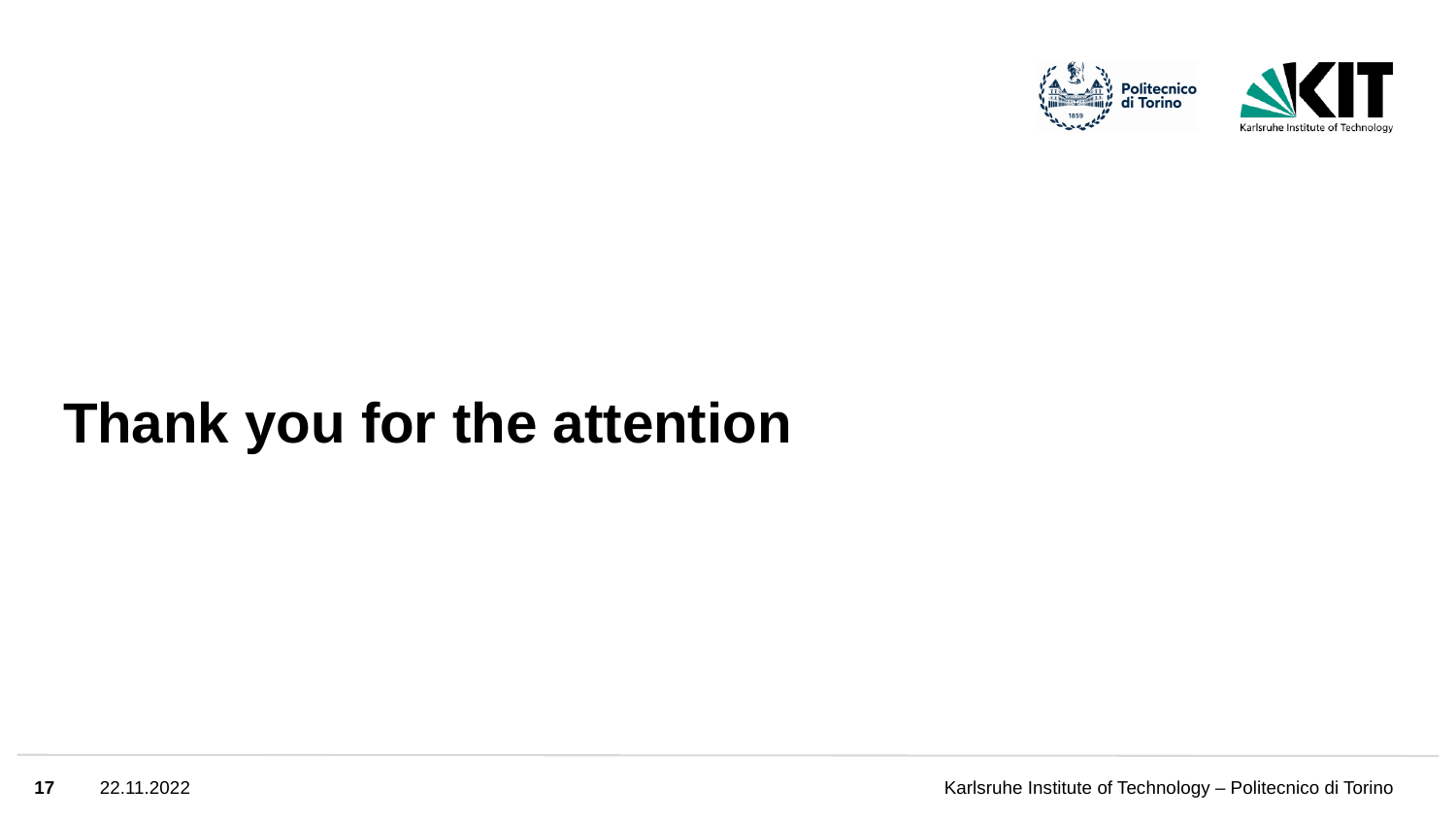

# Thank you for the attention
17
22.11.2022